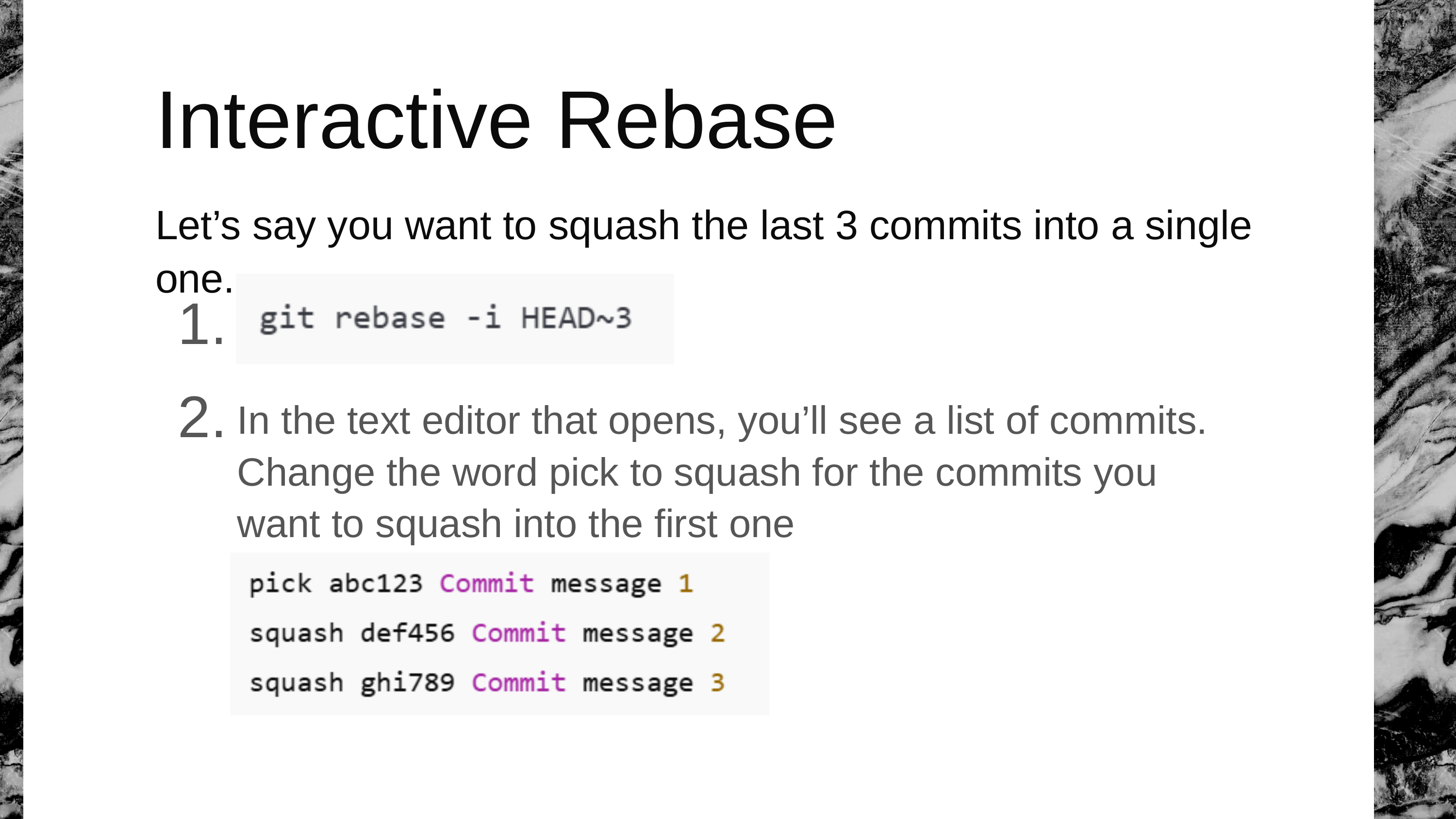

Interactive Rebase
Let’s say you want to squash the last 3 commits into a single one.

1.
2.
In the text editor that opens, you’ll see a list of commits. Change the word pick to squash for the commits you want to squash into the first one